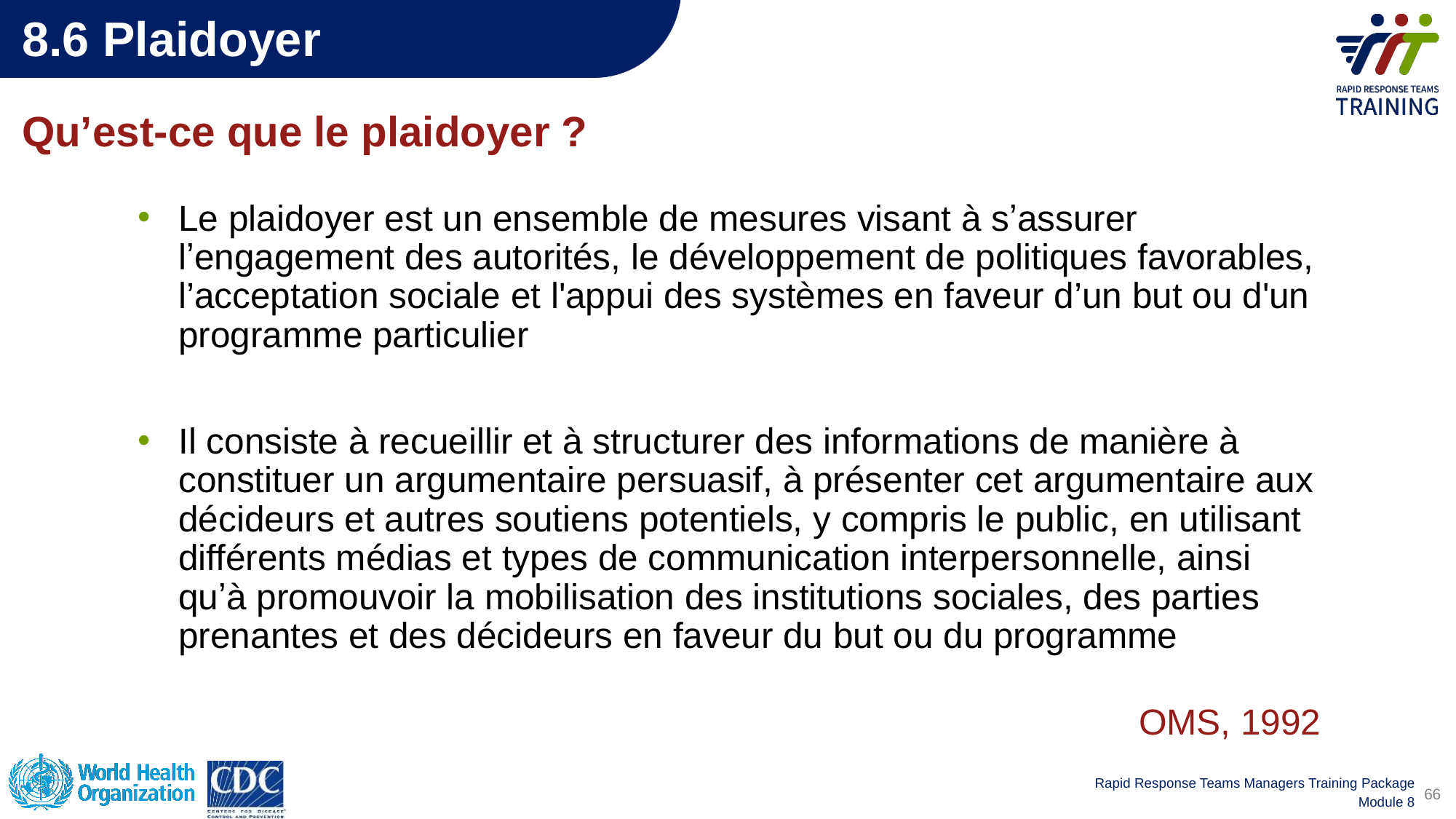

8.6 Plaidoyer
Qu’est-ce que le plaidoyer ?
Le plaidoyer est un ensemble de mesures visant à sʼassurer lʼengagement des autorités, le développement de politiques favorables, l’acceptation sociale et l'appui des systèmes en faveur d’un but ou d'un programme particulier

Il consiste à recueillir et à structurer des informations de manière à constituer un argumentaire persuasif, à présenter cet argumentaire aux décideurs et autres soutiens potentiels, y compris le public, en utilisant différents médias et types de communication interpersonnelle, ainsi quʼà promouvoir la mobilisation des institutions sociales, des parties prenantes et des décideurs en faveur du but ou du programme

OMS, 1992
66